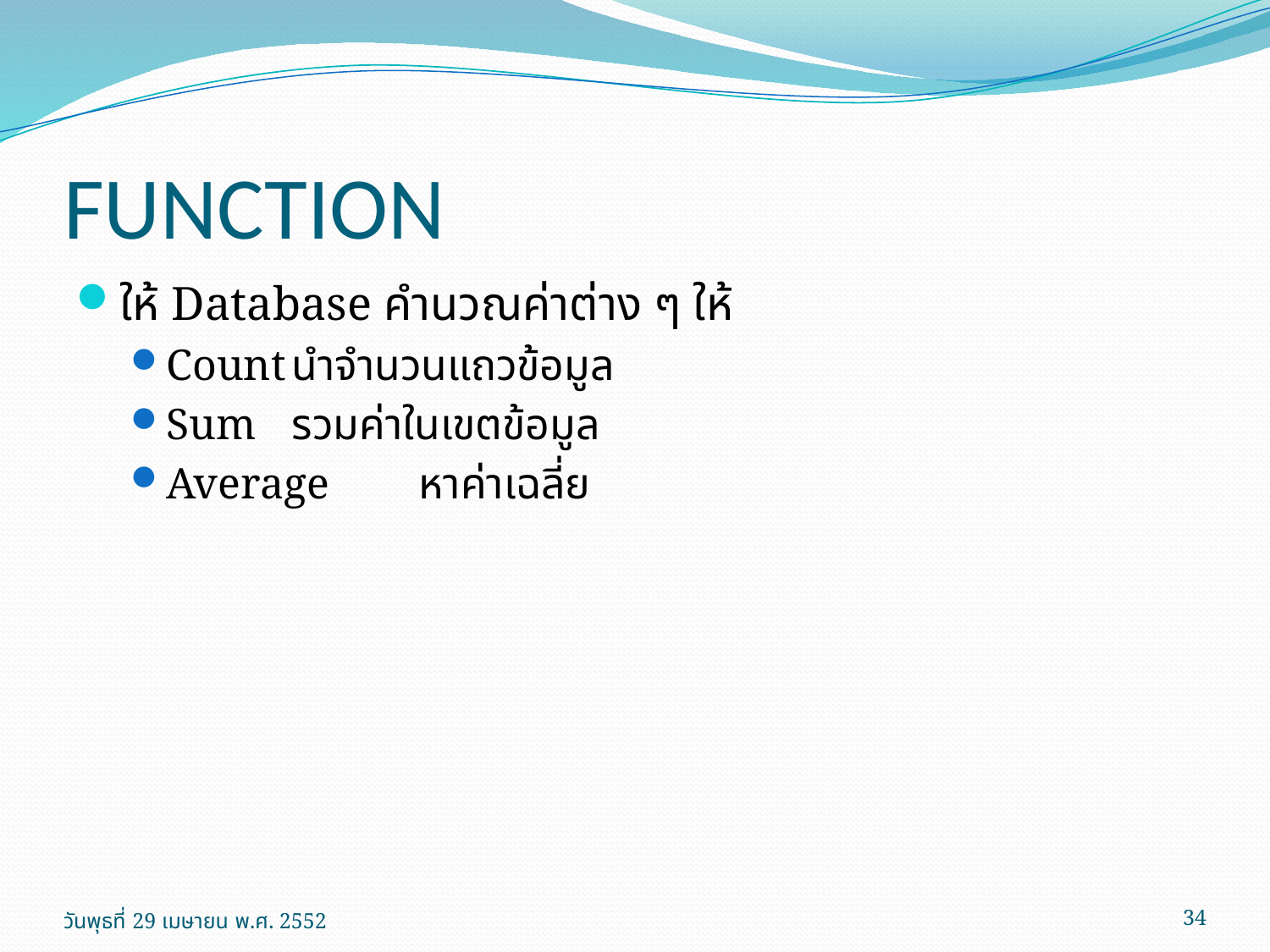

# FUNCTION
ให้ Database คำนวณค่าต่าง ๆ ให้
Count	นำจำนวนแถวข้อมูล
Sum	รวมค่าในเขตข้อมูล
Average	หาค่าเฉลี่ย

วันพุธที่ 29 เมษายน พ.ศ. 2552
34